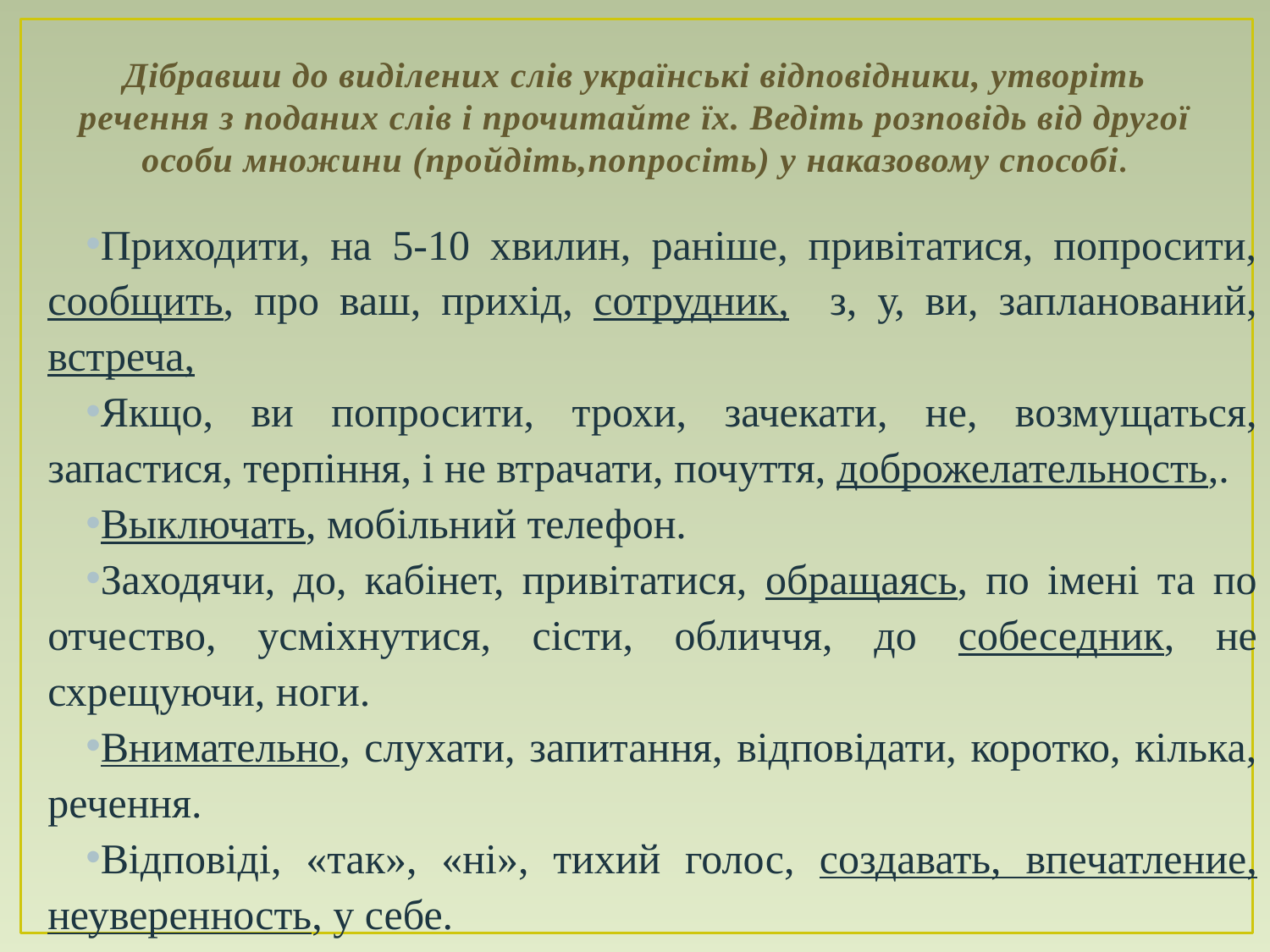

# Дібравши до виділених слів українські відповідники, утворіть речення з поданих слів і прочитайте їх. Ведіть розповідь від другої особи множини (пройдіть,попросіть) у наказовому способі.
Приходити, на 5-10 хвилин, раніше, привітатися, попросити, сообщить, про ваш, прихід, сотрудник,  з, у, ви, запланований, встреча,
Якщо, ви попросити, трохи, зачекати, не, возмущаться, запастися, терпіння, і не втрачати, почуття, доброжелательность,.
Выключать, мобільний телефон.
Заходячи, до, кабінет, привітатися, обращаясь, по імені та по отчество, усміхнутися, сісти, обличчя, до собеседник, не схрещуючи, ноги.
Внимательно, слухати, запитання, відповідати, коротко, кілька, речення.
Відповіді, «так», «ні», тихий голос, создавать, впечатление, неуверенность, у себе.